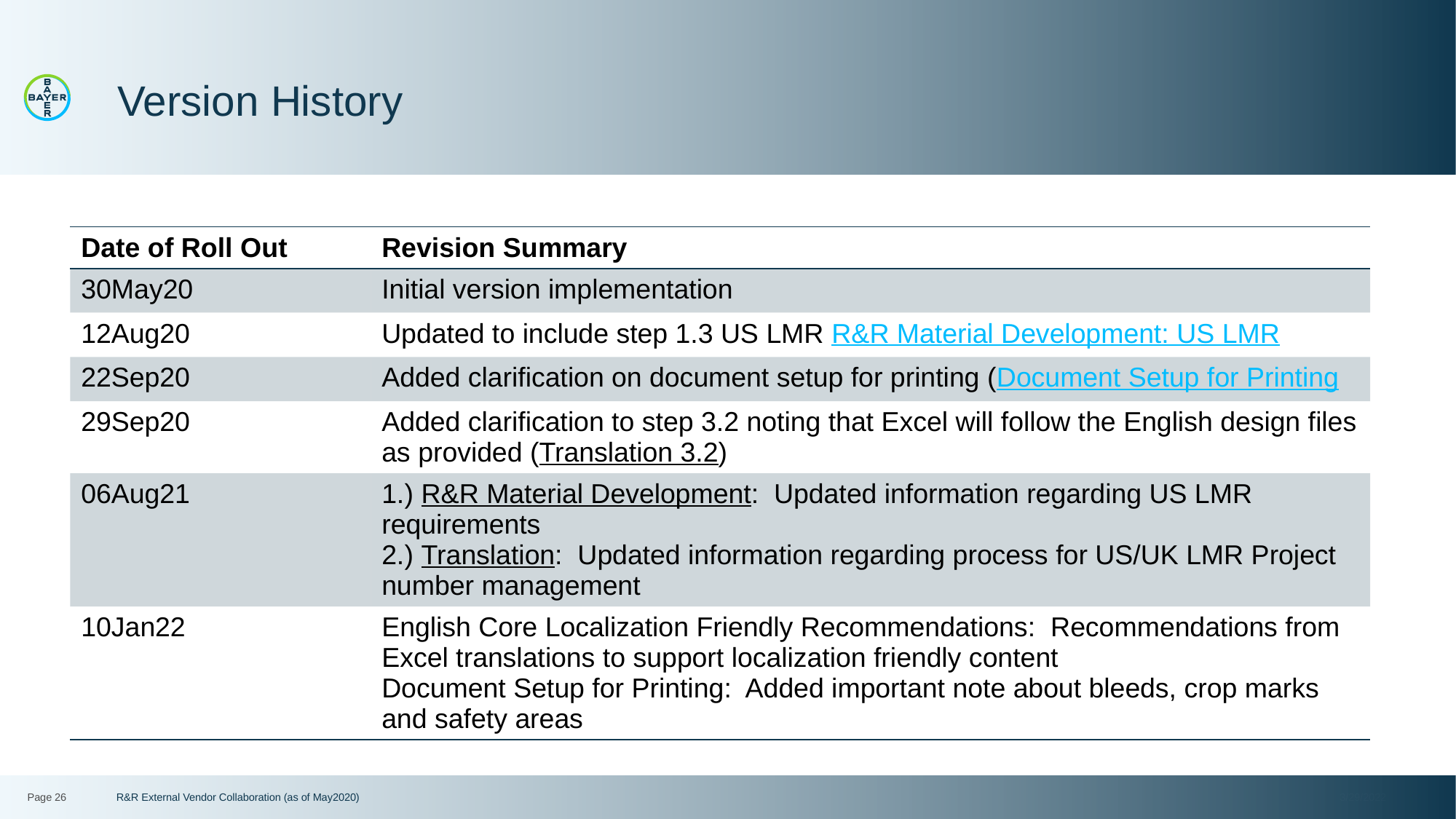

# Version History

| Date of Roll Out | Revision Summary |
| --- | --- |
| 30May20 | Initial version implementation |
| 12Aug20 | Updated to include step 1.3 US LMR R&R Material Development: US LMR |
| 22Sep20 | Added clarification on document setup for printing (Document Setup for Printing |
| 29Sep20 | Added clarification to step 3.2 noting that Excel will follow the English design files as provided (Translation 3.2) |
| 06Aug21 | 1.) R&R Material Development: Updated information regarding US LMR requirements 2.) Translation: Updated information regarding process for US/UK LMR Project number management |
| 10Jan22 | English Core Localization Friendly Recommendations: Recommendations from Excel translations to support localization friendly content Document Setup for Printing: Added important note about bleeds, crop marks and safety areas |
Page 26
R&R External Vendor Collaboration (as of May2020)
3/29/2022